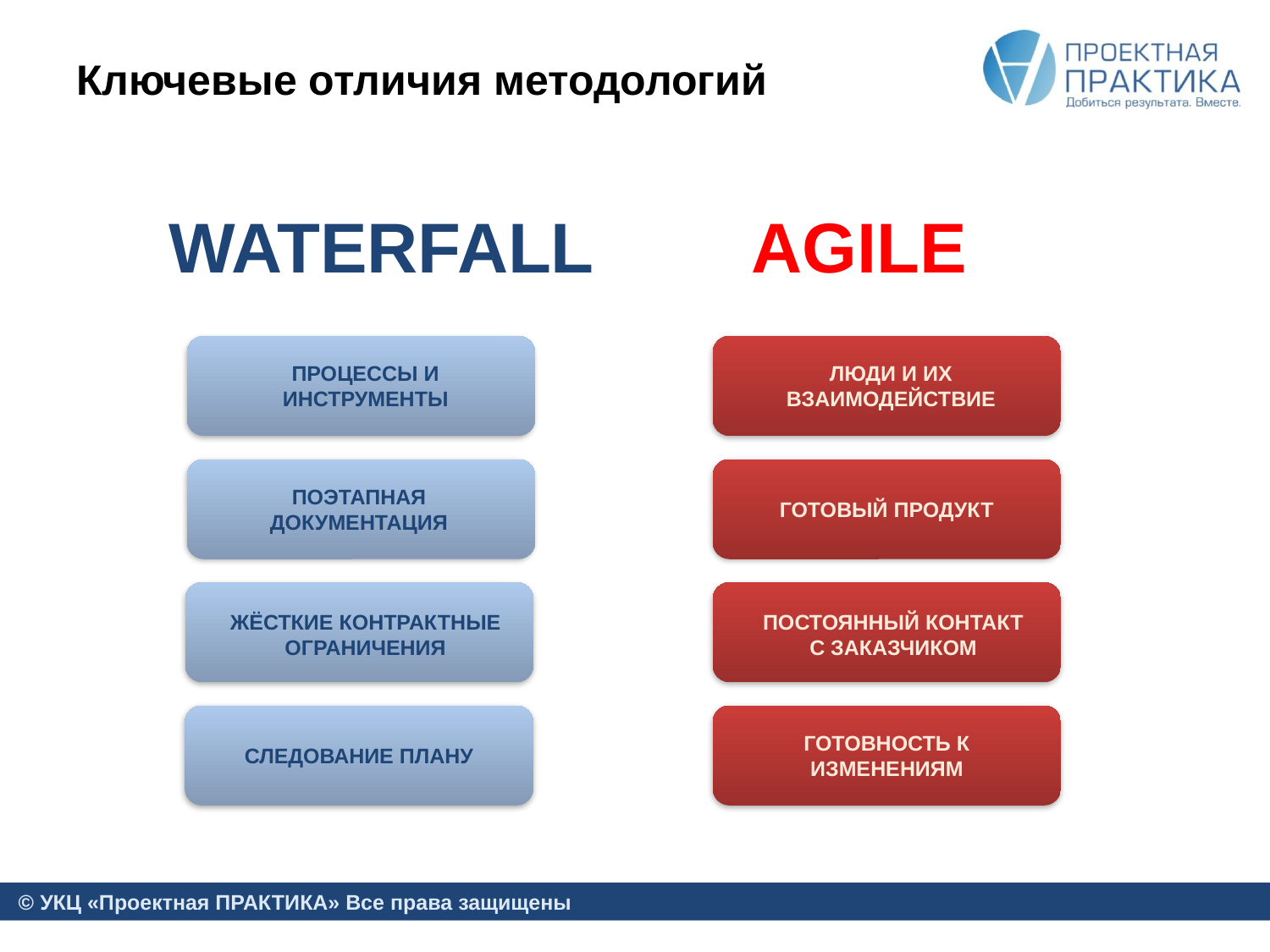

# Ключевые отличия методологий
WATERFALL        AGILE

ПРОЦЕССЫ И ИНСТРУМЕНТЫ
ЛЮДИ И ИХ ВЗАИМОДЕЙСТВИЕ

ПОЭТАПНАЯ ДОКУМЕНТАЦИЯ
ГОТОВЫЙ ПРОДУКТ

ЖЁСТКИЕ КОНТРАКТНЫЕ ОГРАНИЧЕНИЯ
ПОСТОЯННЫЙ КОНТАКТ С ЗАКАЗЧИКОМ

ГОТОВНОСТЬ К ИЗМЕНЕНИЯМ
СЛЕДОВАНИЕ ПЛАНУ